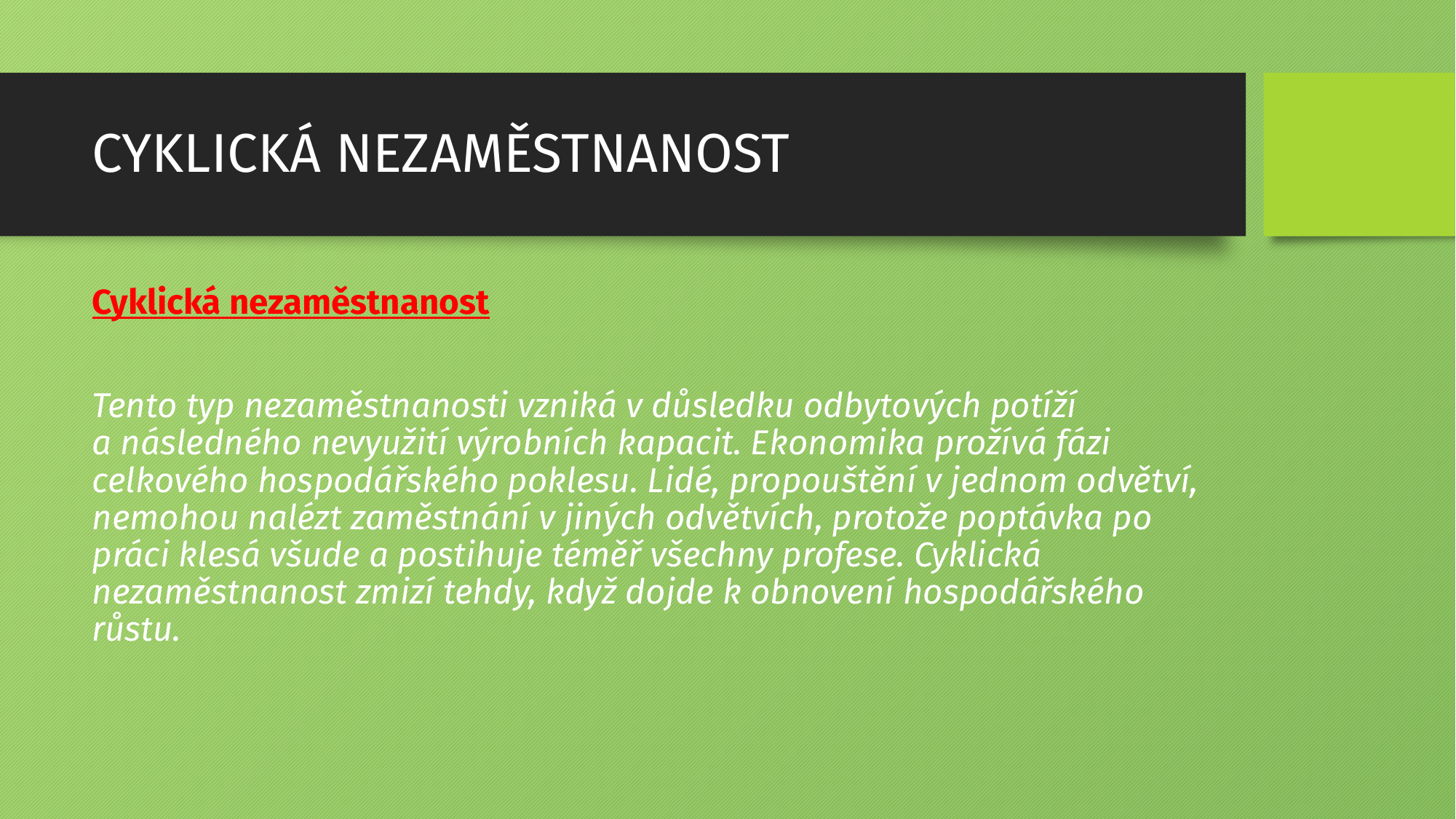

# CYKLICKÁ NEZAMĚSTNANOST
Cyklická nezaměstnanost

Tento typ nezaměstnanosti vzniká v důsledku odbytových potíží
a následného nevyužití výrobních kapacit. Ekonomika prožívá fázi celkového hospodářského poklesu. Lidé, propouštění v jednom odvětví, nemohou nalézt zaměstnání v jiných odvětvích, protože poptávka po práci klesá všude a postihuje téměř všechny profese. Cyklická nezaměstnanost zmizí tehdy, když dojde k obnovení hospodářského růstu.